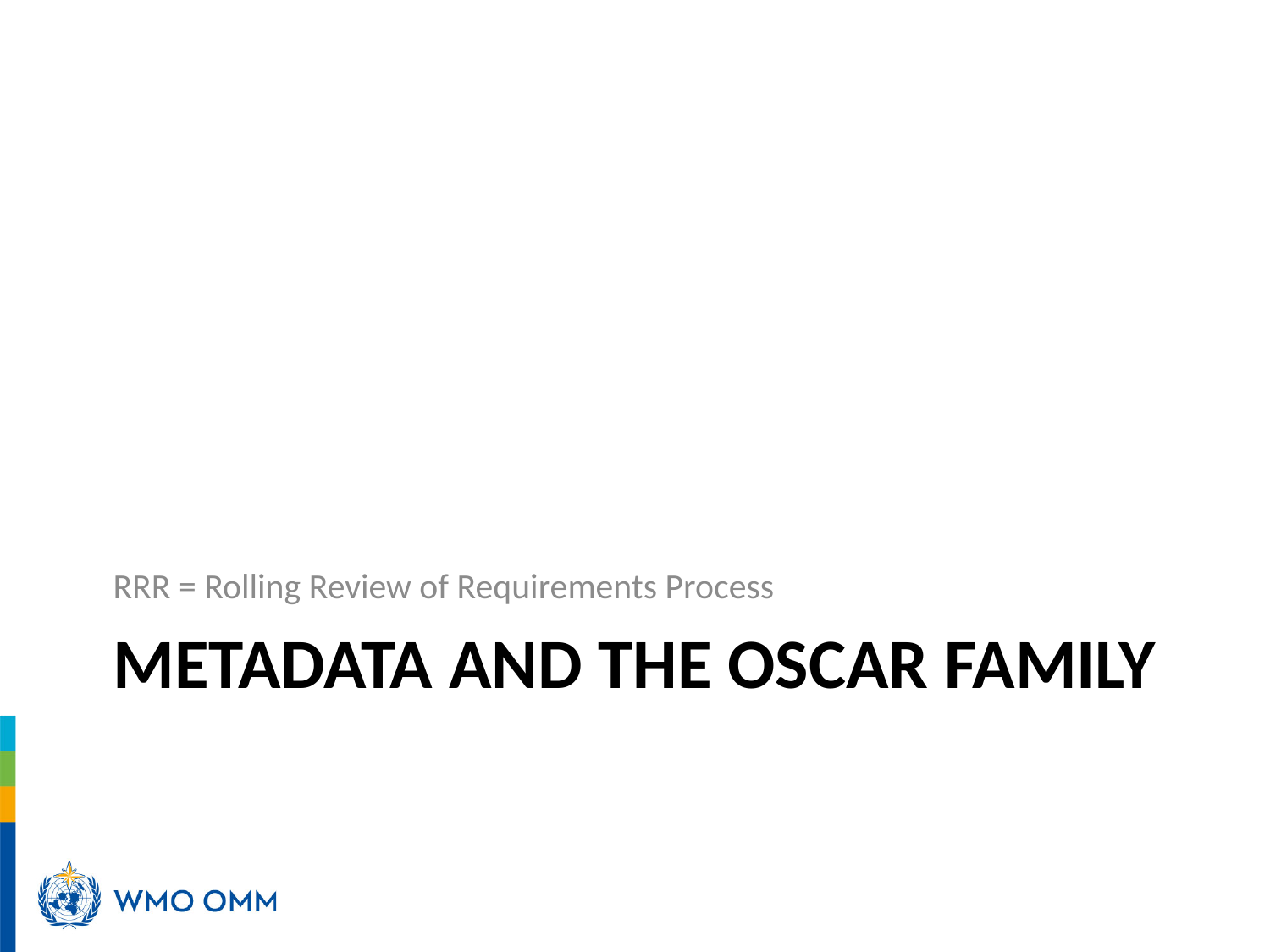

RRR = Rolling Review of Requirements Process
# Metadata and the OSCAR family